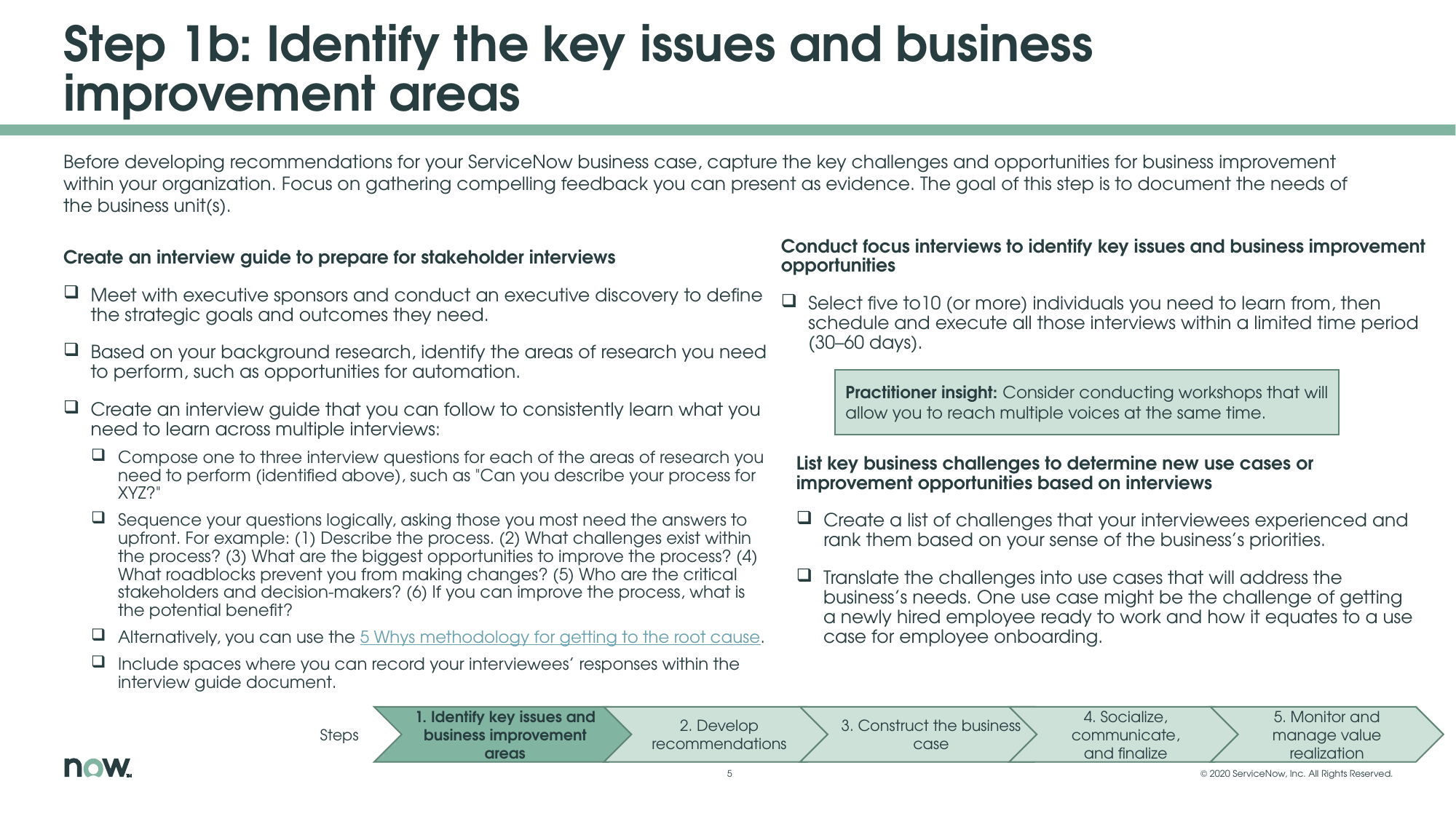

# Step 1b: Identify the key issues and business improvement areas

Before developing recommendations for your ServiceNow business case, capture the key challenges and opportunities for business improvement within your organization. Focus on gathering compelling feedback you can present as evidence. The goal of this step is to document the needs of the business unit(s).
Conduct focus interviews to identify key issues and business improvement opportunities
Select five to10 (or more) individuals you need to learn from, then schedule and execute all those interviews within a limited time period (30–60 days).
Create an interview guide to prepare for stakeholder interviews
Meet with executive sponsors and conduct an executive discovery to define the strategic goals and outcomes they need.
Based on your background research, identify the areas of research you need to perform, such as opportunities for automation.
Create an interview guide that you can follow to consistently learn what you need to learn across multiple interviews:
Compose one to three interview questions for each of the areas of research you need to perform (identified above), such as "Can you describe your process for XYZ?"
Sequence your questions logically, asking those you most need the answers to upfront. For example: (1) Describe the process. (2) What challenges exist within the process? (3) What are the biggest opportunities to improve the process? (4) What roadblocks prevent you from making changes? (5) Who are the critical stakeholders and decision-makers? (6) If you can improve the process, what is the potential benefit?
Alternatively, you can use the 5 Whys methodology for getting to the root cause.
Include spaces where you can record your interviewees’ responses within the interview guide document.

Practitioner insight: Consider conducting workshops that will allow you to reach multiple voices at the same time.
List key business challenges to determine new use cases or improvement opportunities based on interviews
Create a list of challenges that your interviewees experienced and rank them based on your sense of the business’s priorities.
Translate the challenges into use cases that will address the business’s needs. One use case might be the challenge of getting a newly hired employee ready to work and how it equates to a use case for employee onboarding.
Steps
1. Identify key issues and business improvement areas
2. Develop recommendations
3. Construct the business case
4. Socialize, communicate, and finalize
5. Monitor and manage value realization